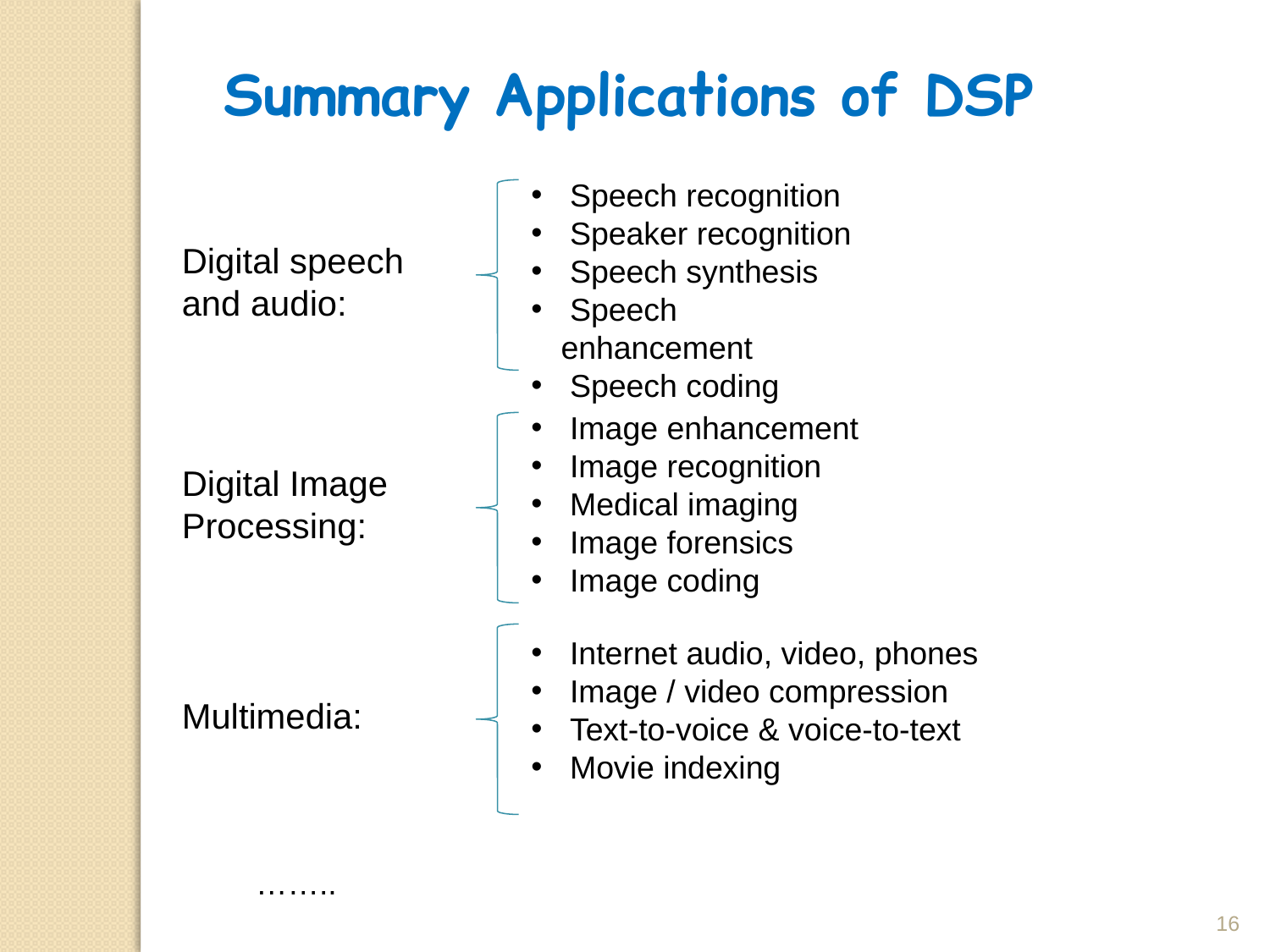

Summary Applications of DSP
 Speech recognition
 Speaker recognition
 Speech synthesis
 Speech enhancement
 Speech coding

Digital speech and audio:
 Image enhancement
 Image recognition
 Medical imaging
 Image forensics
 Image coding

Digital Image Processing:

 Internet audio, video, phones
 Image / video compression
 Text-to-voice & voice-to-text
 Movie indexing
Multimedia:
……..
16